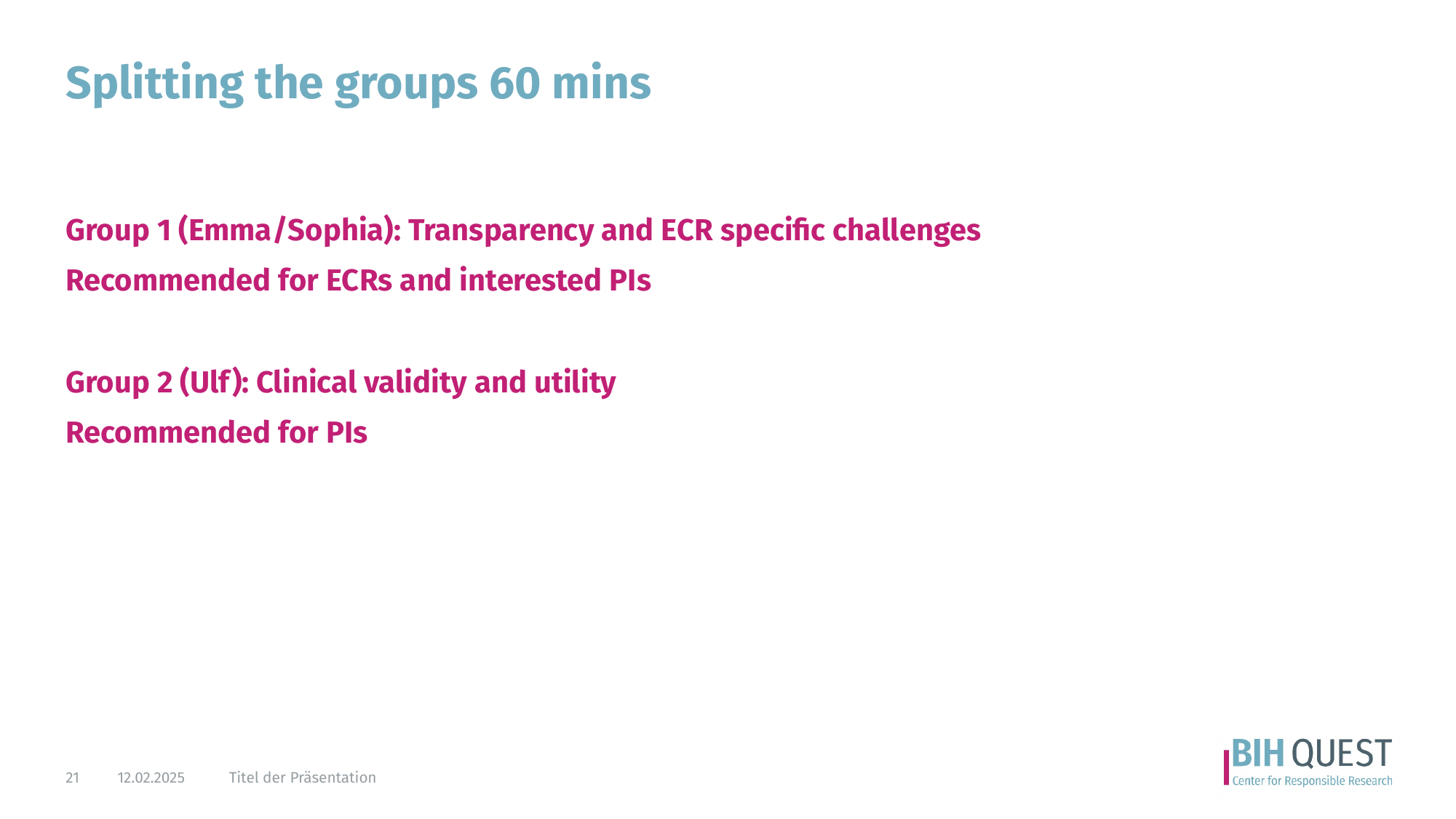

# Splitting the groups 60 mins
Group 1 (Emma/Sophia): Transparency and ECR specific challenges
Recommended for ECRs and interested PIs

Group 2 (Ulf): Clinical validity and utility
Recommended for PIs
21
12.02.2025
Titel der Präsentation